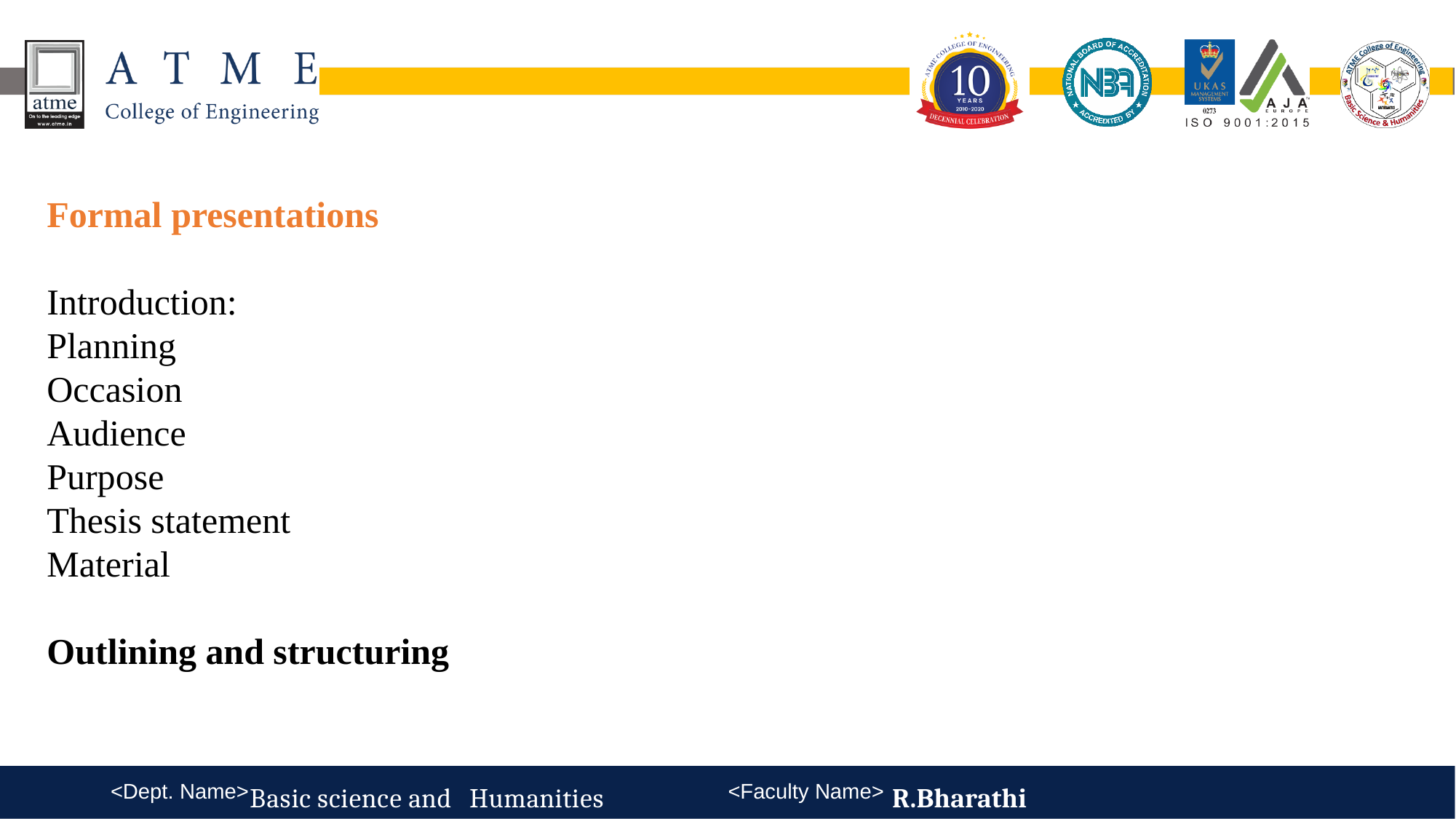

Formal presentations

Introduction:
Planning
Occasion
Audience
Purpose
Thesis statement
Material

Outlining and structuring
Basic science and   Humanities
R.Bharathi